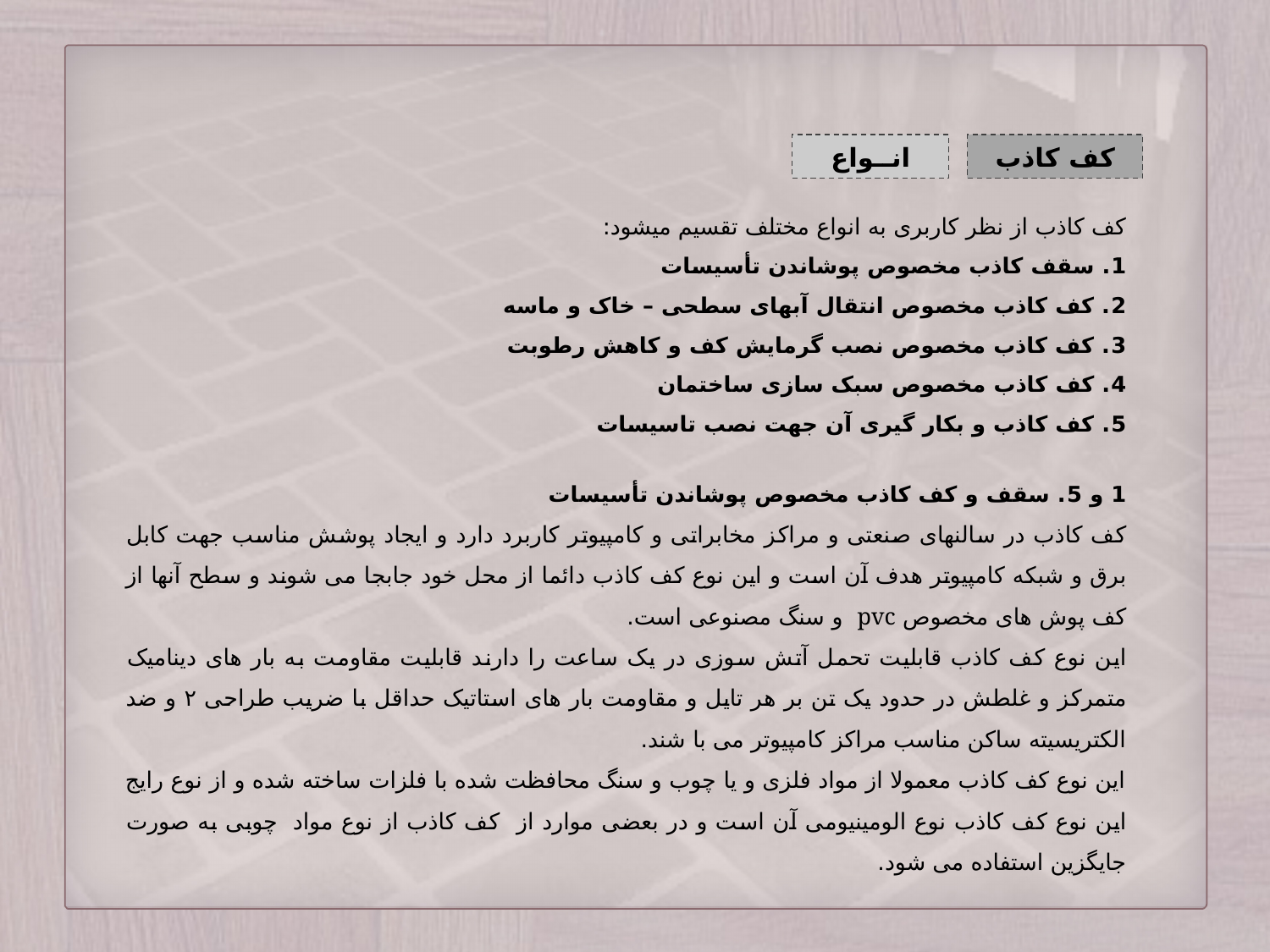

انــواع
کف کاذب
کف کاذب از نظر کاربری به انواع مختلف تقسیم می‏شود:
1. سقف کاذب مخصوص پوشاندن تأسیسات
2. کف کاذب مخصوص انتقال آبهای سطحی – خاک و ماسه
3. کف کاذب مخصوص نصب گرمایش کف و کاهش رطوبت
4. کف کاذب مخصوص سبک سازی ساختمان
5. کف کاذب و بکار گیری آن جهت نصب تاسیسات

1 و 5. سقف و کف کاذب مخصوص پوشاندن تأسیسات
کف کاذب در سالن‏های صنعتی و مراکز مخابراتی و کامپیوتر کاربرد دارد و ایجاد پوشش مناسب جهت کابل برق و شبکه کامپیوتر هدف آن است و این نوع کف کاذب دائما از محل خود جابجا می شوند و سطح آنها از کف پوش های مخصوص pvc  و سنگ مصنوعی است.
این نوع کف کاذب قابلیت تحمل آتش سوزی در یک ساعت را دارند قابلیت مقاومت به بار های دینامیک متمرکز و غلطش در حدود یک تن بر هر تایل و مقاومت بار های استاتیک حداقل با ضریب طراحی ۲ و ضد الکتریسیته ساکن مناسب مراکز کامپیوتر می با شند.
این نوع کف کاذب معمولا از مواد فلزی و یا چوب و سنگ محافظت شده با فلزات ساخته شده و از نوع رایج این نوع کف کاذب نوع الومینیومی آن است و در بعضی موارد از  کف کاذب از نوع مواد  چوبی به صورت جایگزین استفاده می شود.